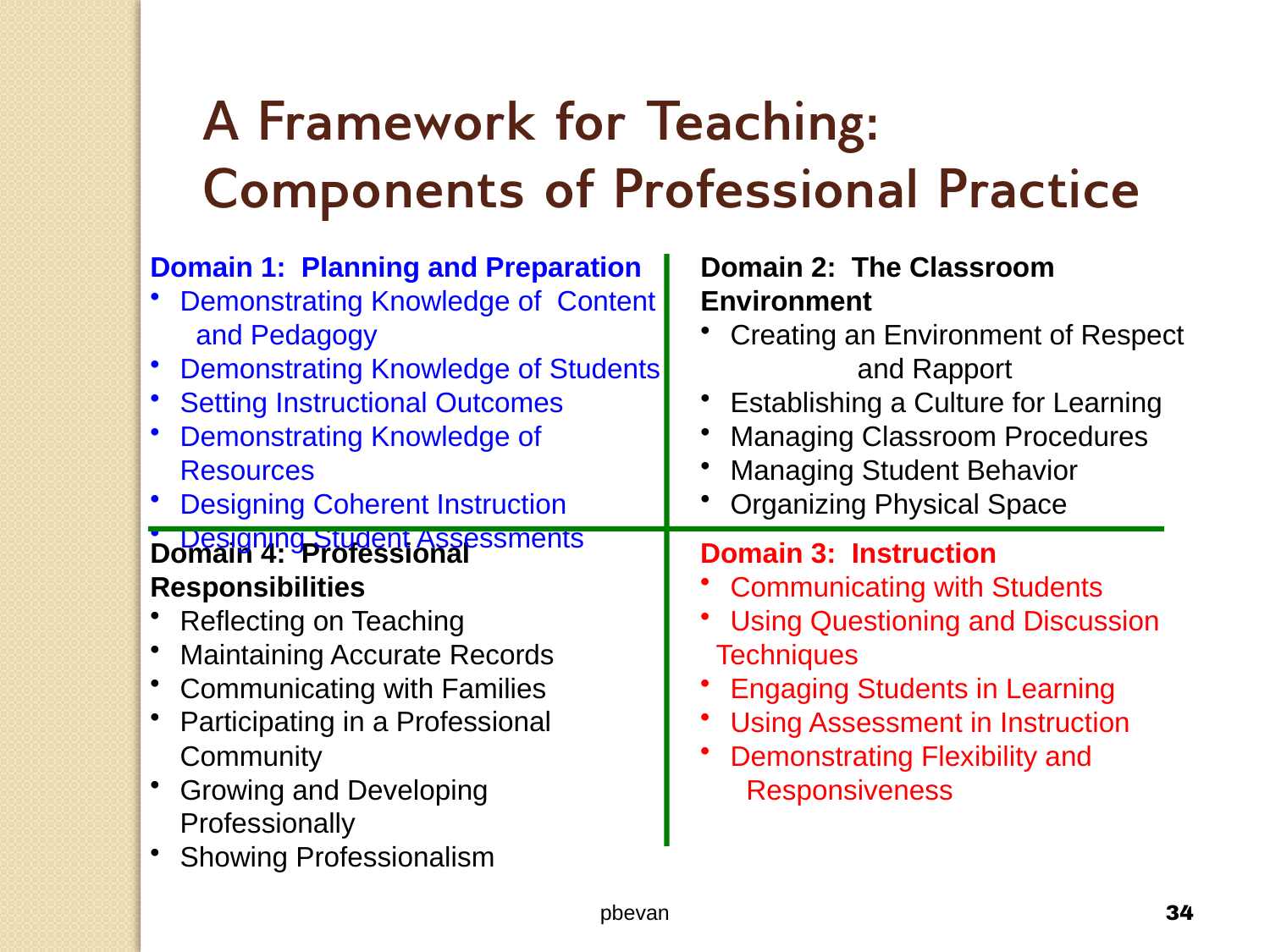

A Framework for Teaching:
Components of Professional Practice
Domain 1:  Planning and Preparation
Demonstrating Knowledge of  Content     	and Pedagogy
Demonstrating Knowledge of Students
Setting Instructional Outcomes
Demonstrating Knowledge of Resources
Designing Coherent Instruction
Designing Student Assessments
Domain 2:  The Classroom Environment
Creating an Environment of Respect 		and Rapport
Establishing a Culture for Learning
Managing Classroom Procedures
Managing Student Behavior
Organizing Physical Space
Domain 4:  Professional Responsibilities
Reflecting on Teaching
Maintaining Accurate Records
Communicating with Families
Participating in a Professional Community
Growing and Developing Professionally
Showing Professionalism
Domain 3:  Instruction
Communicating with Students
Using Questioning and Discussion
  Techniques
Engaging Students in Learning
Using Assessment in Instruction
Demonstrating Flexibility and     	Responsiveness

pbevan
34